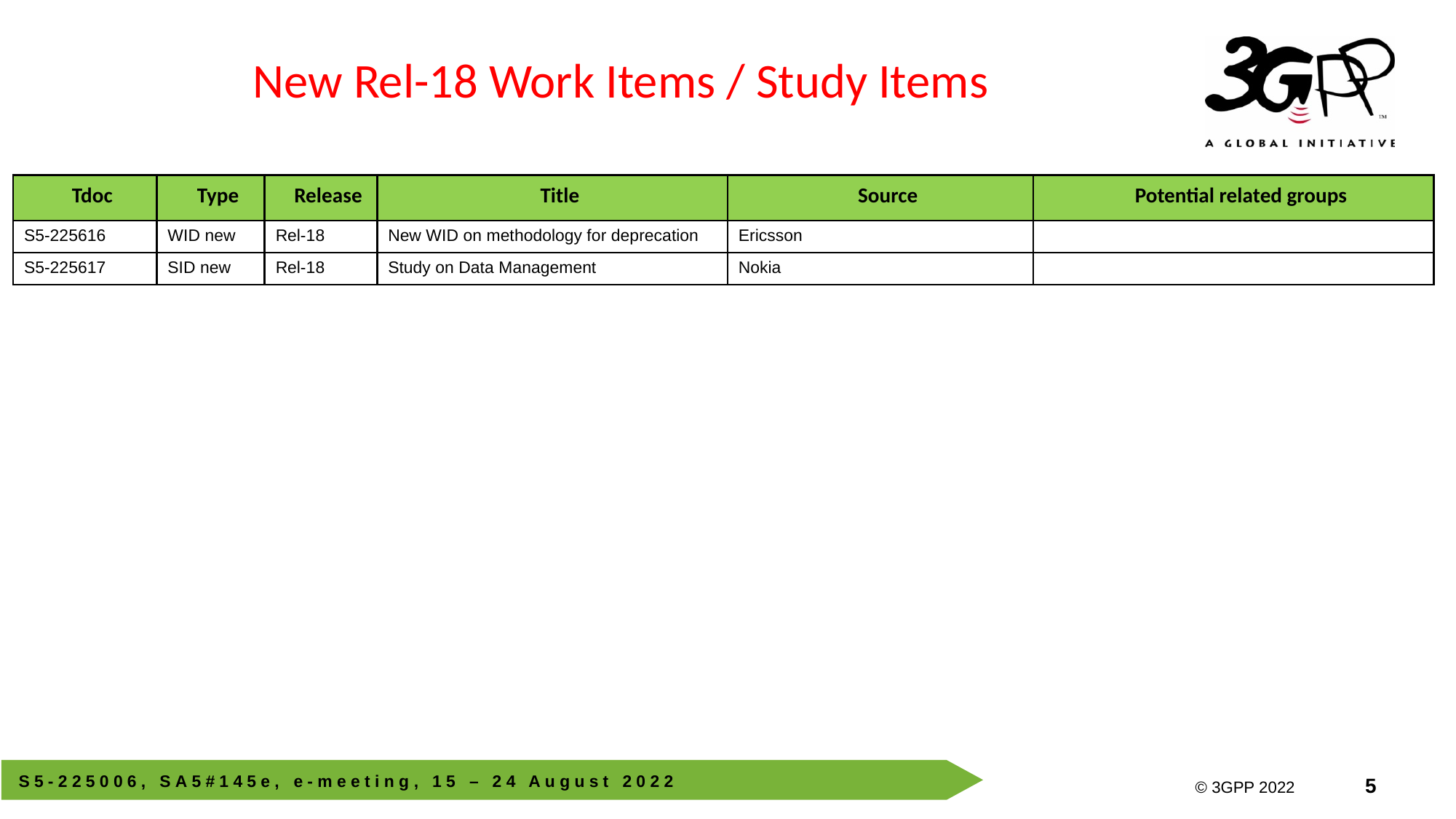

New Rel-18 Work Items / Study Items
| Tdoc | Type | Release | Title | Source | Potential related groups |
| --- | --- | --- | --- | --- | --- |
| S5-225616 | WID new | Rel-18 | New WID on methodology for deprecation | Ericsson |  |
| S5-225617 | SID new | Rel-18 | Study on Data Management | Nokia |  |